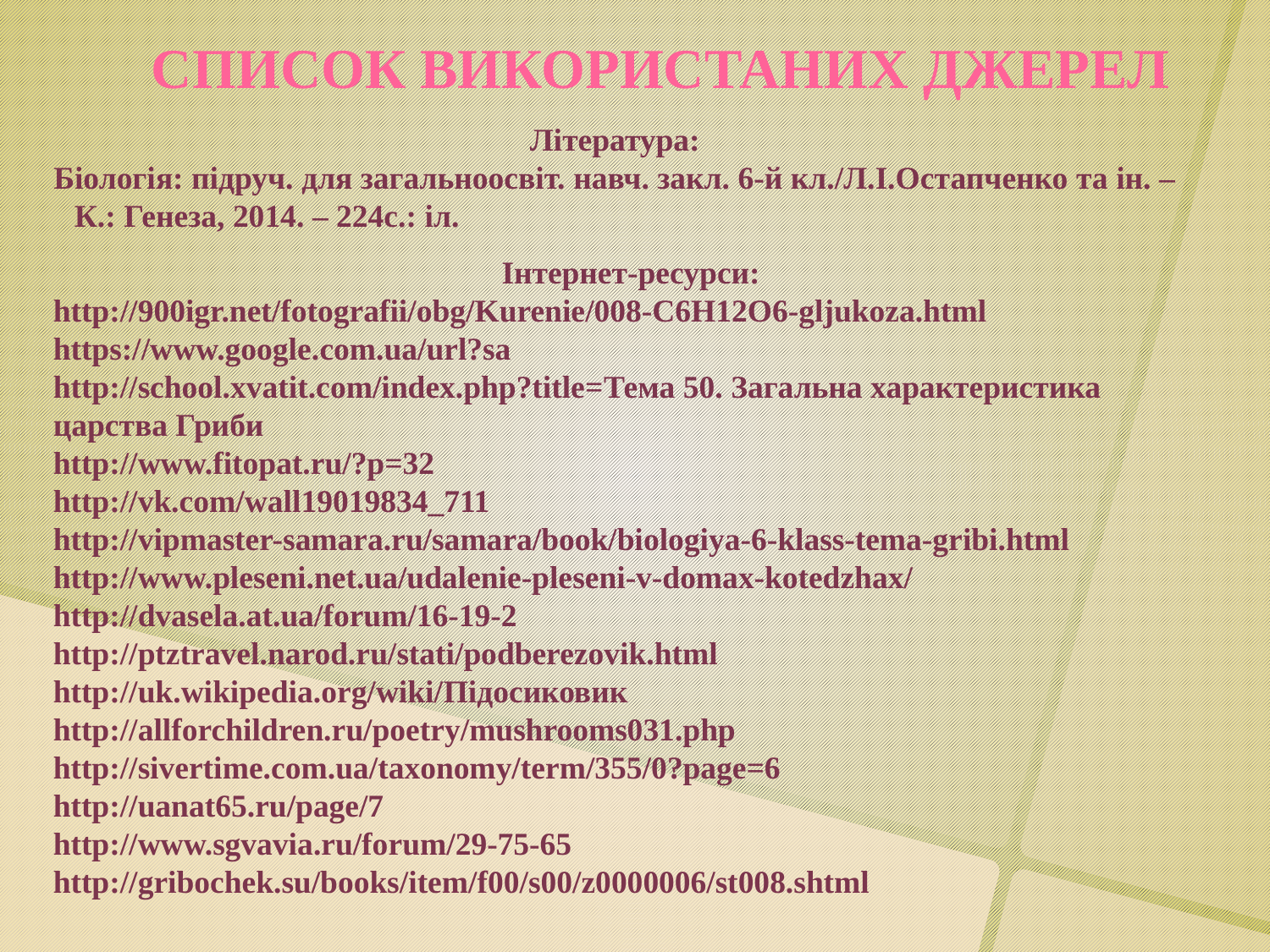

Список використаних джерел

Література:
  Біологія: підруч. для загальноосвіт. навч. закл. 6-й кл./Л.І.Остапченко та ін. –      К.: Генеза, 2014. – 224с.: іл.
Інтернет-ресурси:
http://900igr.net/fotografii/obg/Kurenie/008-C6H12O6-gljukoza.html
https://www.google.com.ua/url?sa
http://school.xvatit.com/index.php?title=Тема 50. Загальна характеристика царства Гриби
http://www.fitopat.ru/?p=32
http://vk.com/wall19019834_711
http://vipmaster-samara.ru/samara/book/biologiya-6-klass-tema-gribi.html
http://www.pleseni.net.ua/udalenie-pleseni-v-domax-kotedzhax/
http://dvasela.at.ua/forum/16-19-2
http://ptztravel.narod.ru/stati/podberezovik.html
http://uk.wikipedia.org/wiki/Підосиковик
http://allforchildren.ru/poetry/mushrooms031.php
http://sivertime.com.ua/taxonomy/term/355/0?page=6
http://uanat65.ru/page/7
http://www.sgvavia.ru/forum/29-75-65
http://gribochek.su/books/item/f00/s00/z0000006/st008.shtml